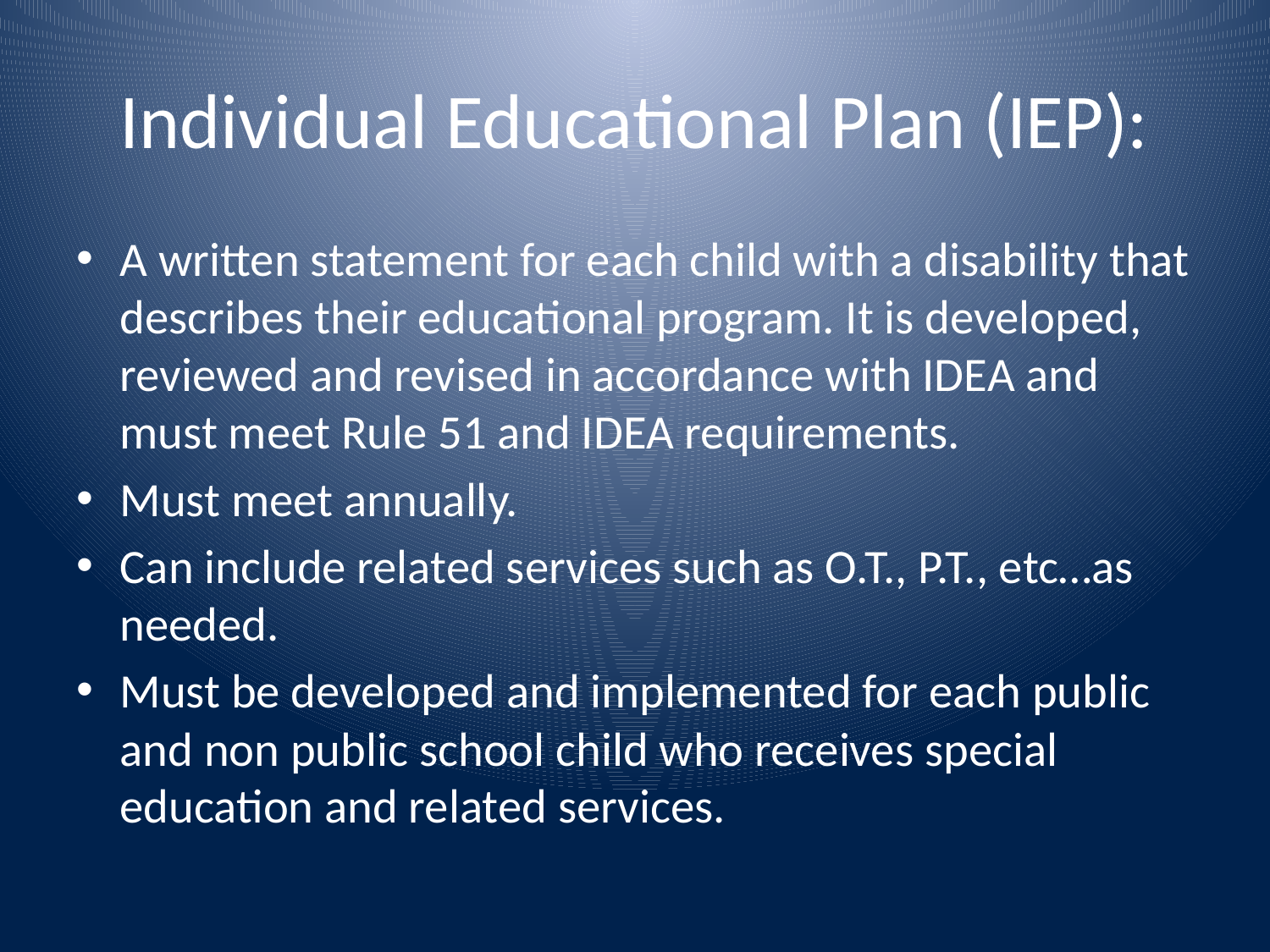

# Individual Educational Plan (IEP):
A written statement for each child with a disability that describes their educational program. It is developed, reviewed and revised in accordance with IDEA and must meet Rule 51 and IDEA requirements.
Must meet annually.
Can include related services such as O.T., P.T., etc…as needed.
Must be developed and implemented for each public and non public school child who receives special education and related services.